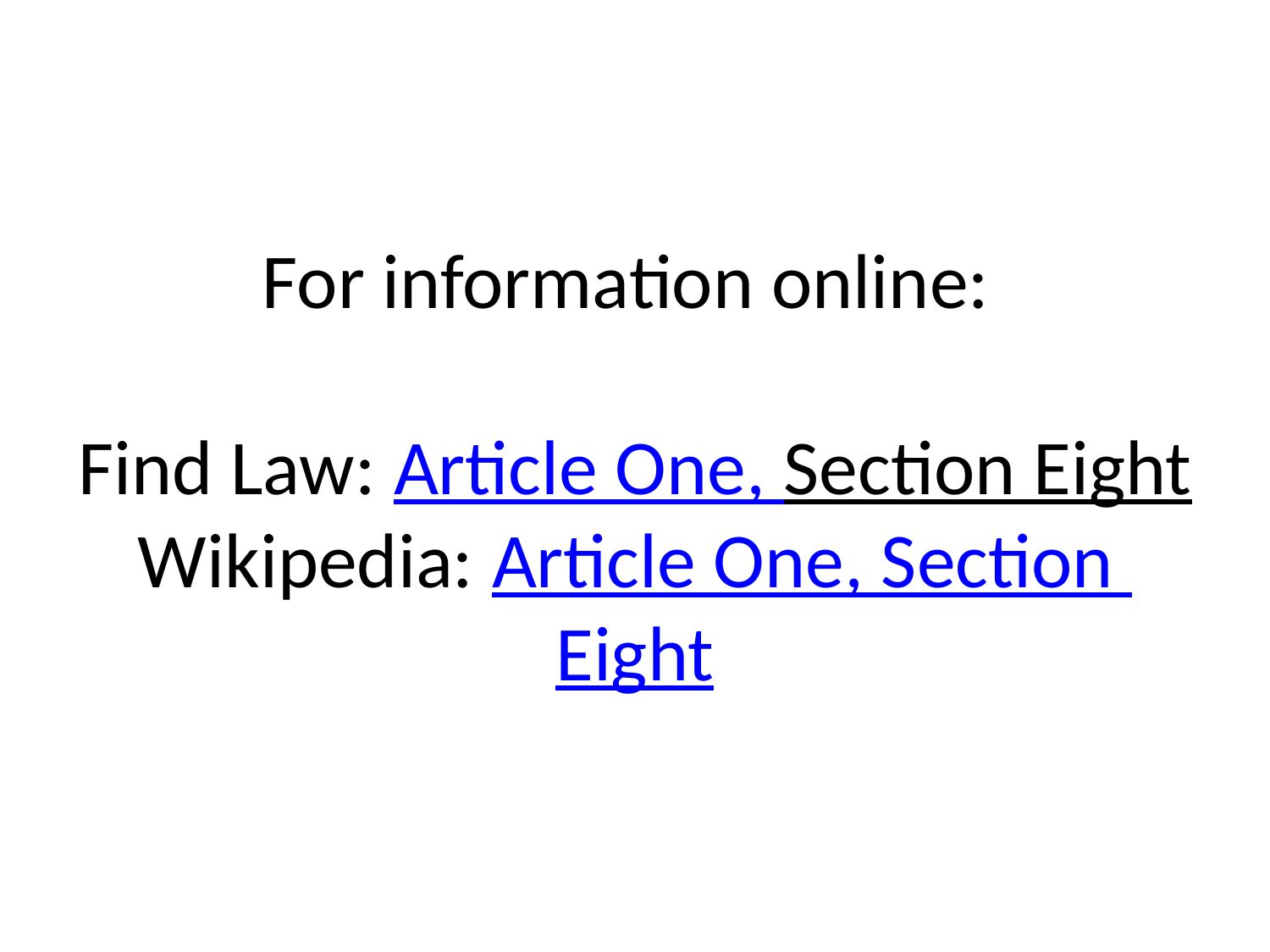

# For information online: Find Law: Article One, Section Eight Wikipedia: Article One, Section Eight